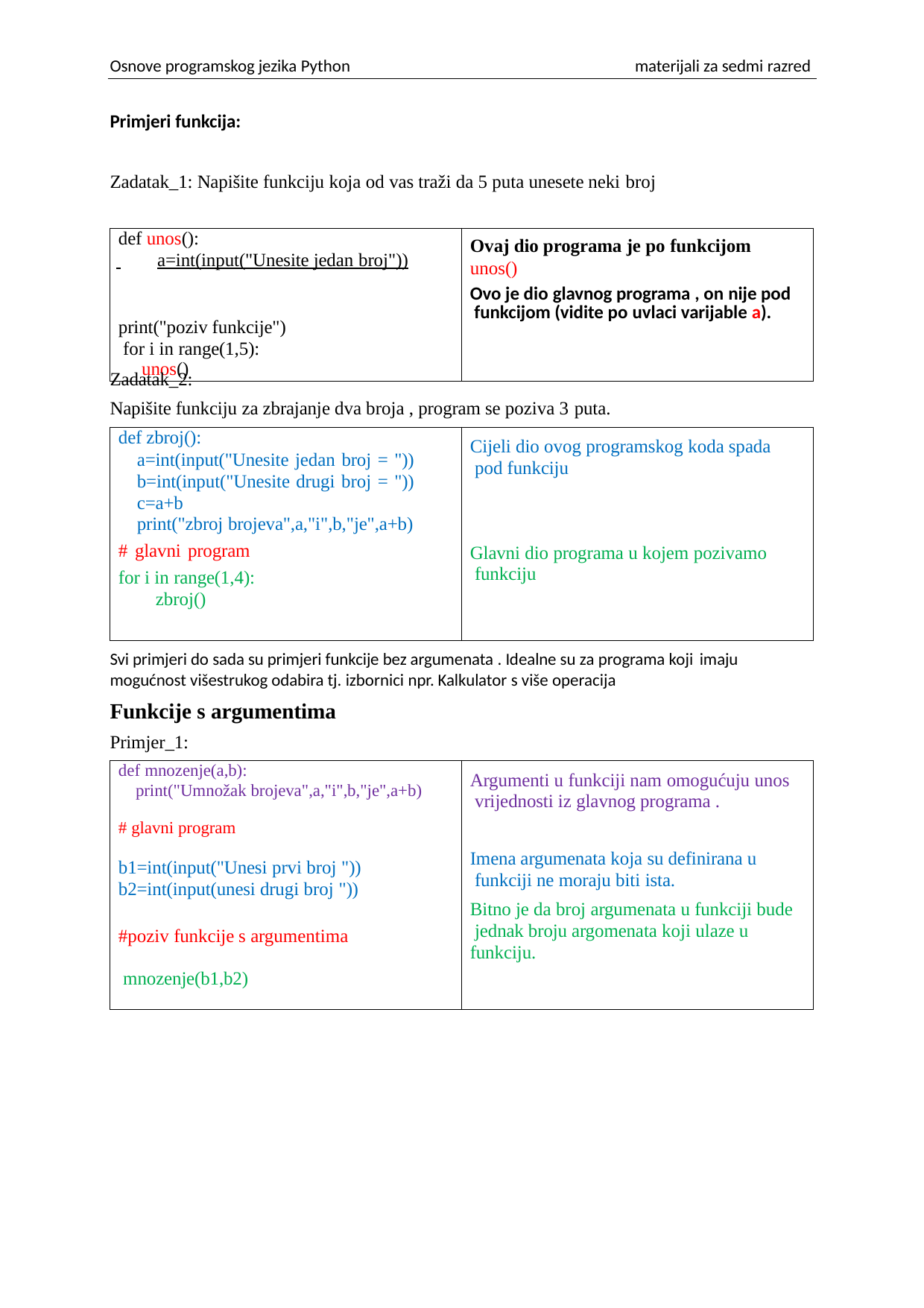

Osnove programskog jezika Python
materijali za sedmi razred

Primjeri funkcija:

Zadatak_1: Napišite funkciju koja od vas traži da 5 puta unesete neki broj
| def unos(): a=int(input("Unesite jedan broj")) print("poziv funkcije") for i in range(1,5): unos() | Ovaj dio programa je po funkcijom unos() Ovo je dio glavnog programa , on nije pod funkcijom (vidite po uvlaci varijable a). |
| --- | --- |
Zadatak_2:
Napišite funkciju za zbrajanje dva broja , program se poziva 3 puta.
| def zbroj(): a=int(input("Unesite jedan broj = ")) b=int(input("Unesite drugi broj = ")) c=a+b print("zbroj brojeva",a,"i",b,"je",a+b) # glavni program for i in range(1,4): zbroj() | Cijeli dio ovog programskog koda spada pod funkciju Glavni dio programa u kojem pozivamo funkciju |
| --- | --- |
Svi primjeri do sada su primjeri funkcije bez argumenata . Idealne su za programa koji imaju
mogućnost višestrukog odabira tj. izbornici npr. Kalkulator s više operacija
Funkcije s argumentima
Primjer_1:
| def mnozenje(a,b): print("Umnožak brojeva",a,"i",b,"je",a+b) # glavni program b1=int(input("Unesi prvi broj ")) b2=int(input(unesi drugi broj ")) #poziv funkcije s argumentima mnozenje(b1,b2) | Argumenti u funkciji nam omogućuju unos vrijednosti iz glavnog programa . Imena argumenata koja su definirana u funkciji ne moraju biti ista. Bitno je da broj argumenata u funkciji bude jednak broju argomenata koji ulaze u funkciju. |
| --- | --- |